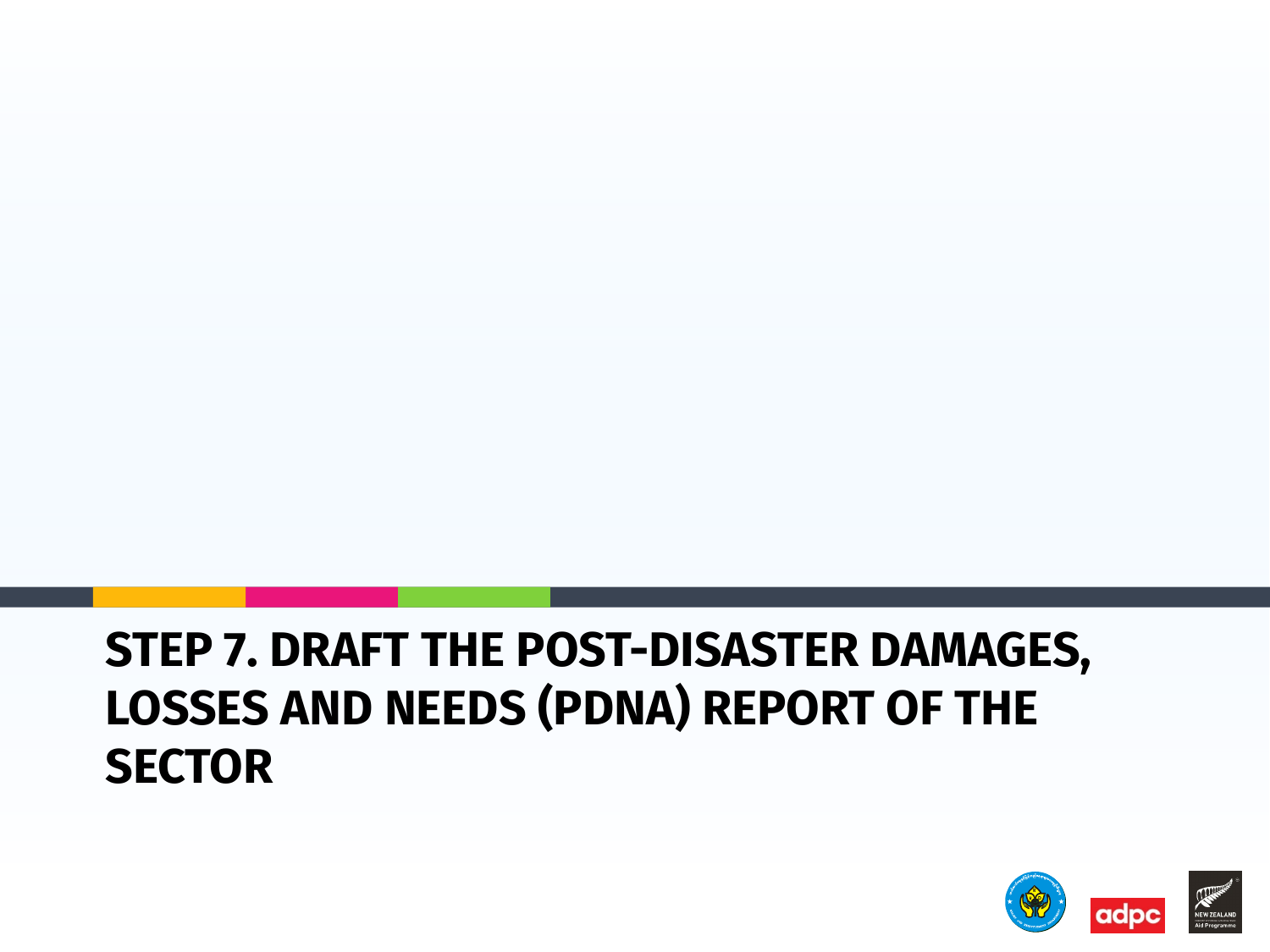

# Step 7. Draft the post-disaster damages, losses and needs (PDNA) report of the sector